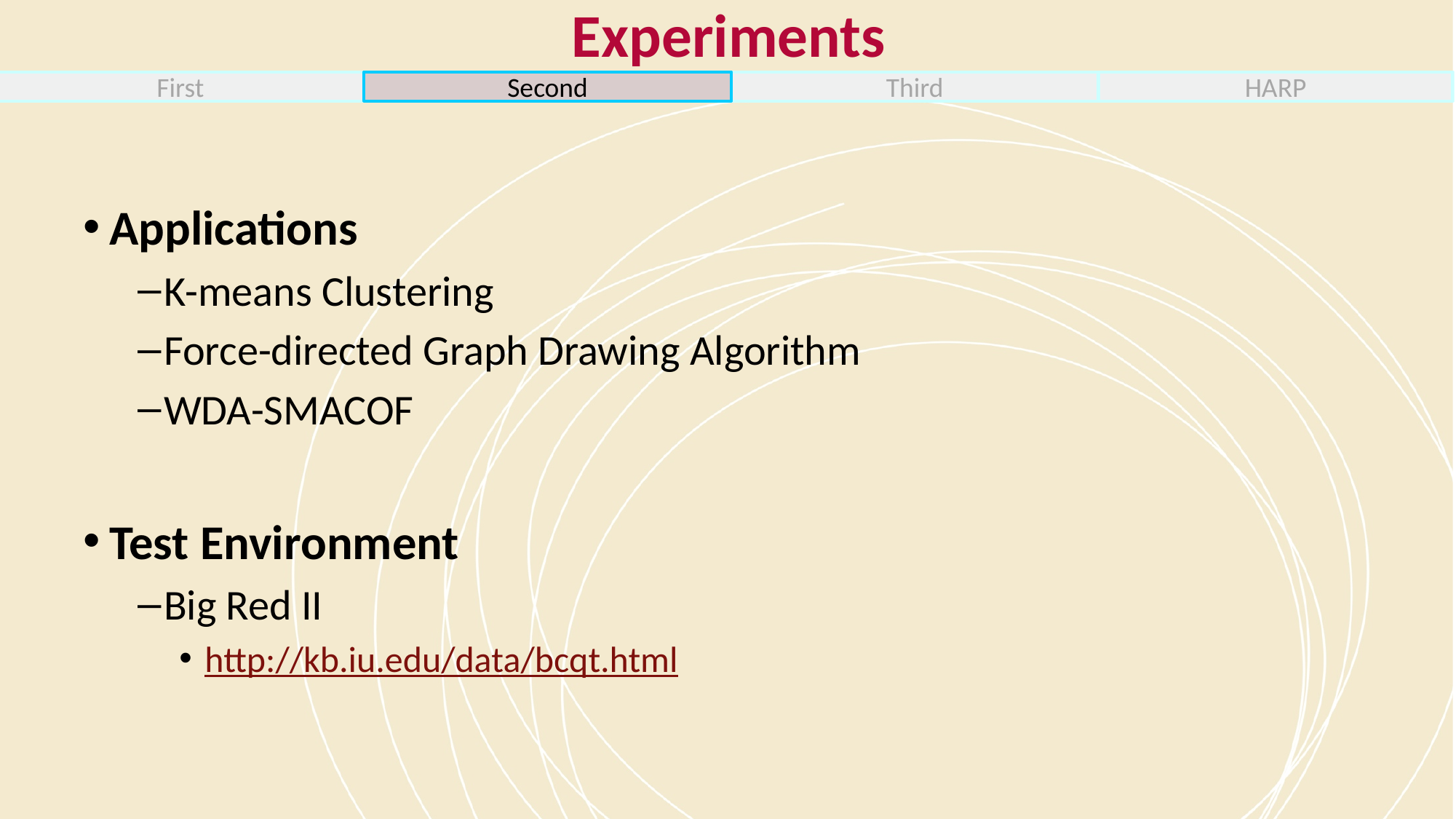

# Experiments
Applications
K-means Clustering
Force-directed Graph Drawing Algorithm
WDA-SMACOF

Test Environment
Big Red II
http://kb.iu.edu/data/bcqt.html